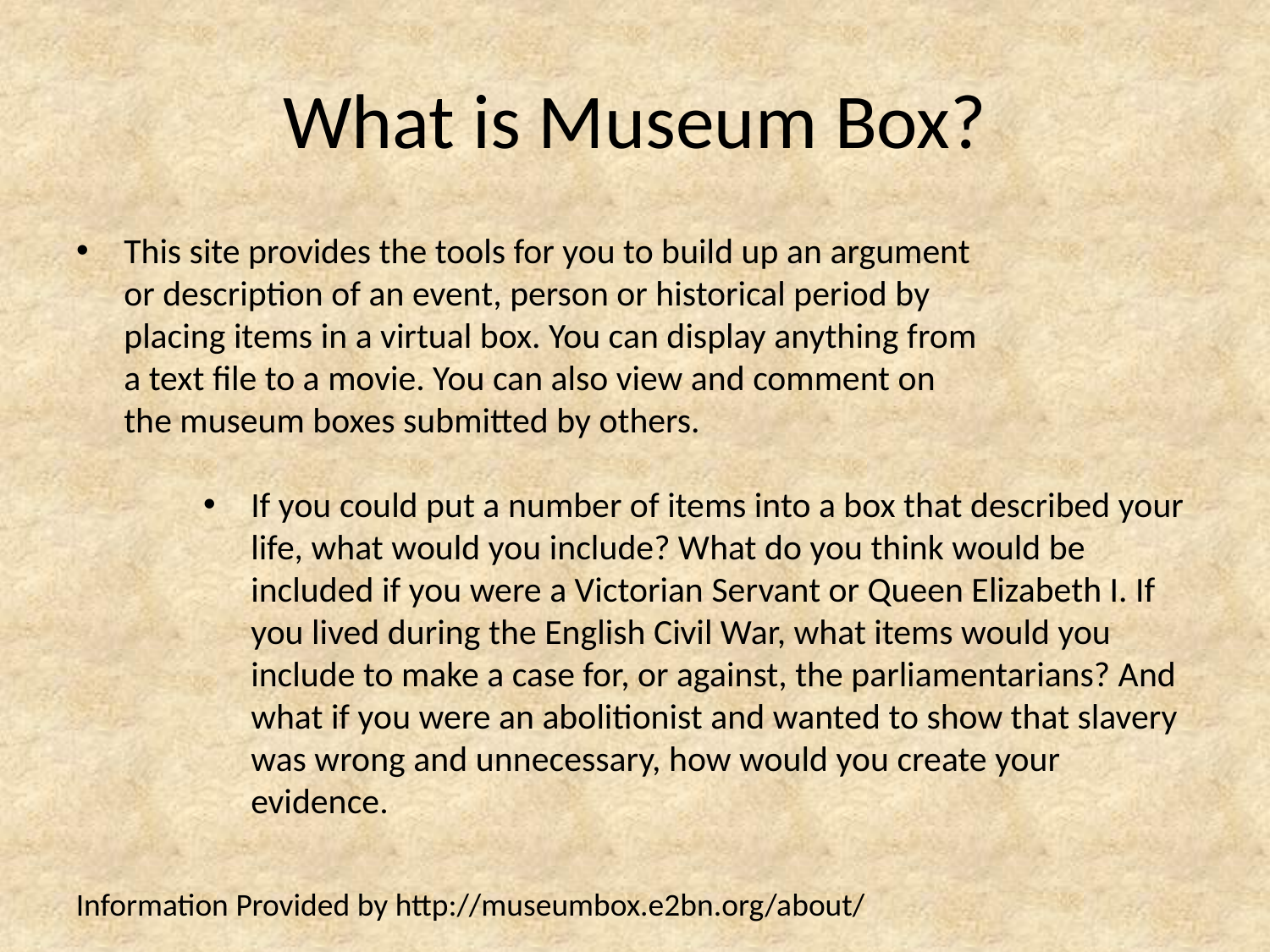

# What is Museum Box?
This site provides the tools for you to build up an argument or description of an event, person or historical period by placing items in a virtual box. You can display anything from a text file to a movie. You can also view and comment on the museum boxes submitted by others.
If you could put a number of items into a box that described your life, what would you include? What do you think would be included if you were a Victorian Servant or Queen Elizabeth I. If you lived during the English Civil War, what items would you include to make a case for, or against, the parliamentarians? And what if you were an abolitionist and wanted to show that slavery was wrong and unnecessary, how would you create your evidence.
Information Provided by http://museumbox.e2bn.org/about/